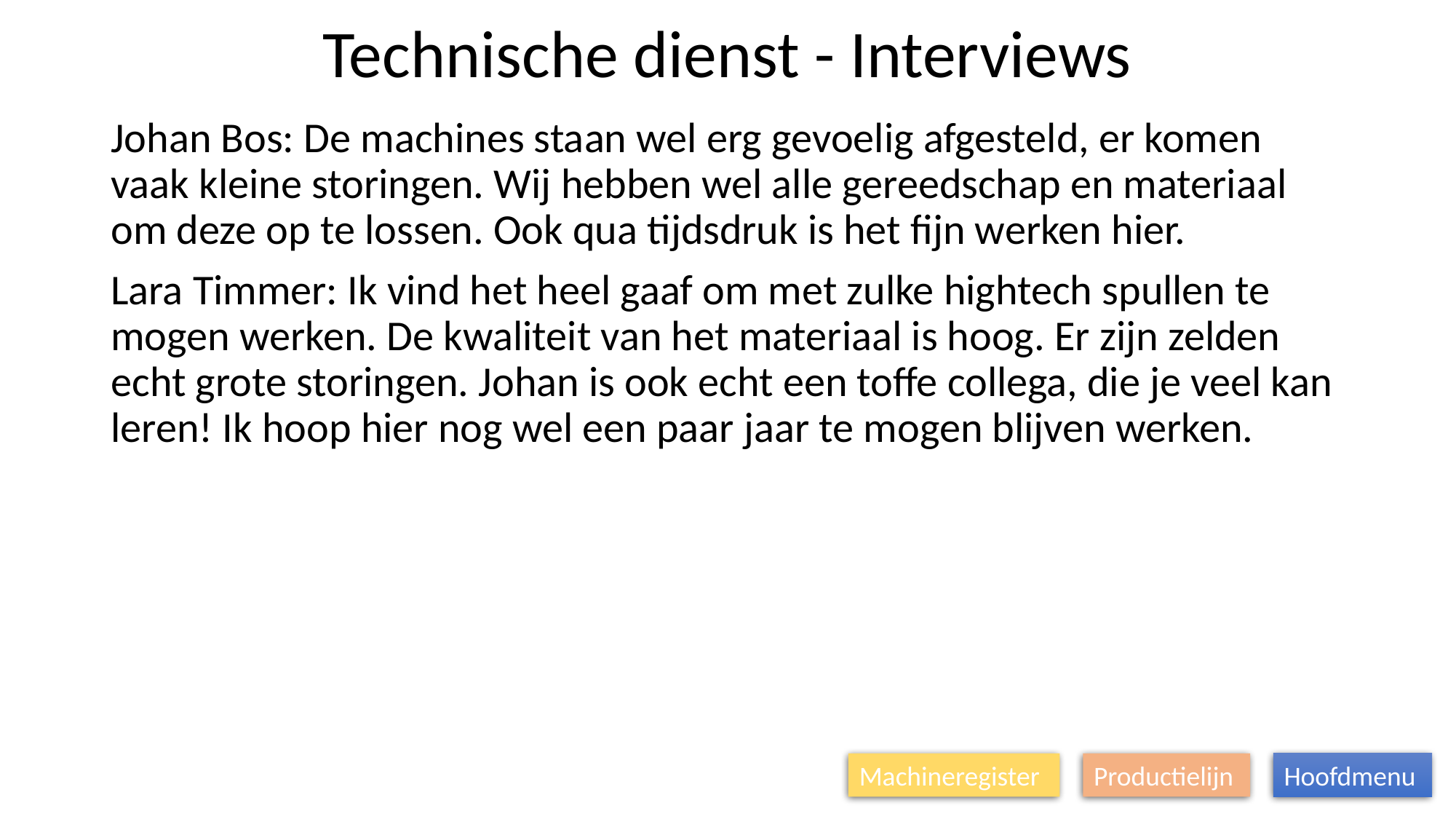

# Technische dienst - Interviews
Johan Bos: De machines staan wel erg gevoelig afgesteld, er komen vaak kleine storingen. Wij hebben wel alle gereedschap en materiaal om deze op te lossen. Ook qua tijdsdruk is het fijn werken hier.
Lara Timmer: Ik vind het heel gaaf om met zulke hightech spullen te mogen werken. De kwaliteit van het materiaal is hoog. Er zijn zelden echt grote storingen. Johan is ook echt een toffe collega, die je veel kan leren! Ik hoop hier nog wel een paar jaar te mogen blijven werken.

Machineregister
Productielijn
Hoofdmenu